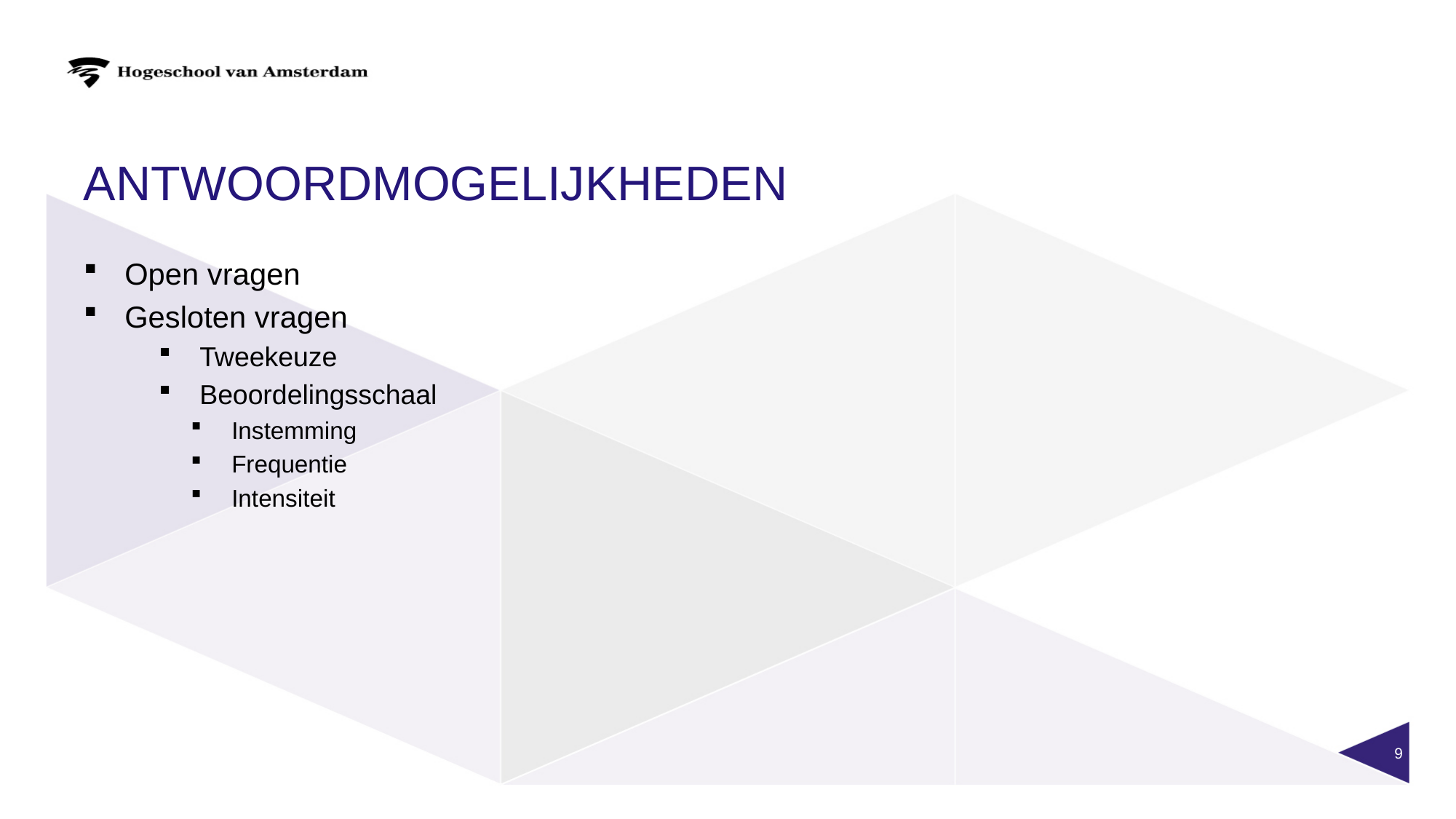

# antwoordmogelijkheden
Open vragen
Gesloten vragen
Tweekeuze
Beoordelingsschaal
Instemming
Frequentie
Intensiteit

9